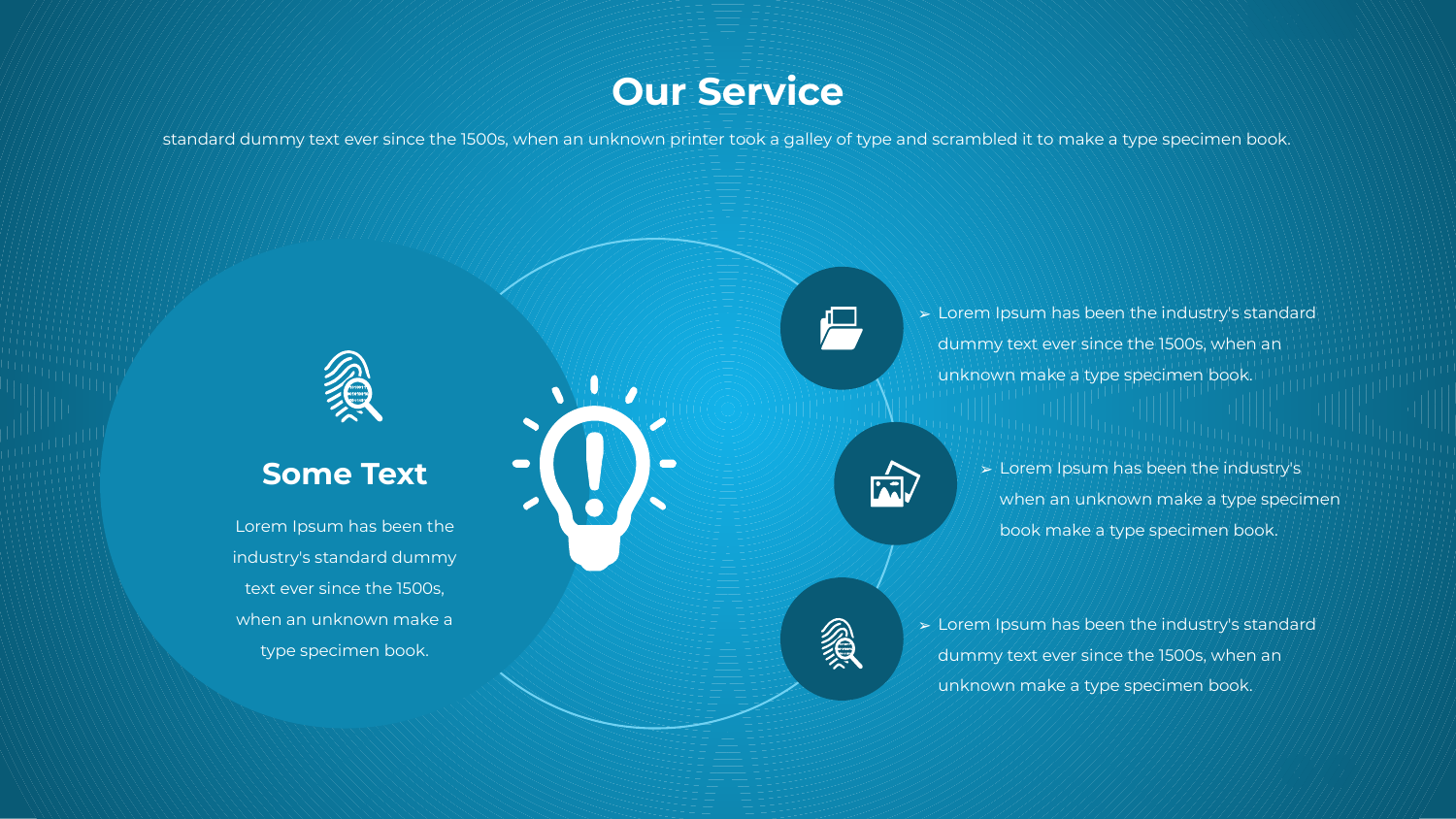

# Our Service
standard dummy text ever since the 1500s, when an unknown printer took a galley of type and scrambled it to make a type specimen book.

Lorem Ipsum has been the industry's standard dummy text ever since the 1500s, when an unknown make a type specimen book.

Lorem Ipsum has been the industry's when an unknown make a type specimen book make a type specimen book.
Some Text

Lorem Ipsum has been the industry's standard dummy text ever since the 1500s, when an unknown make a type specimen book.

Lorem Ipsum has been the industry's standard dummy text ever since the 1500s, when an unknown make a type specimen book.